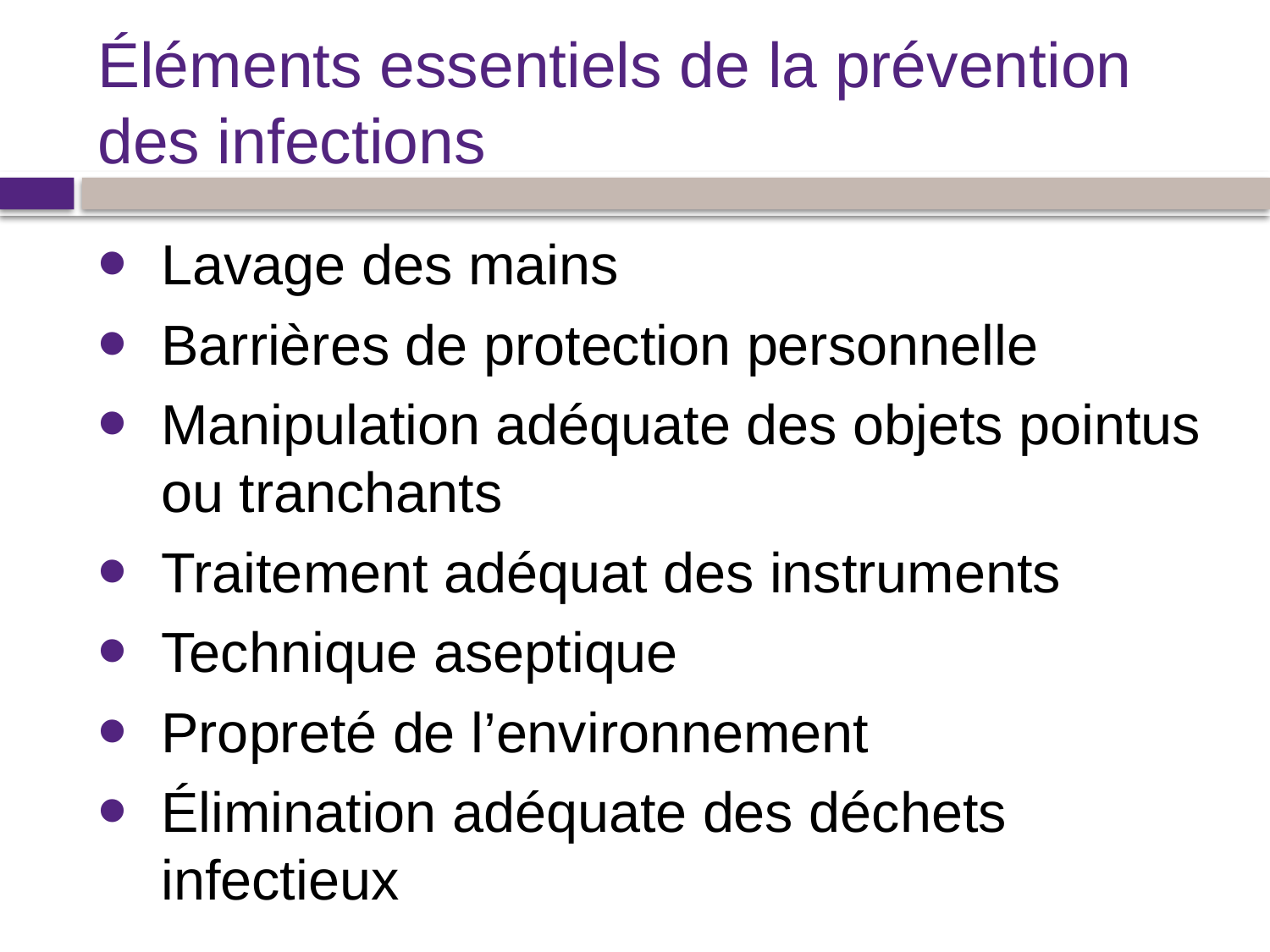

# Éléments essentiels de la prévention des infections
Lavage des mains
Barrières de protection personnelle
Manipulation adéquate des objets pointus ou tranchants
Traitement adéquat des instruments
Technique aseptique
Propreté de l’environnement
Élimination adéquate des déchets infectieux